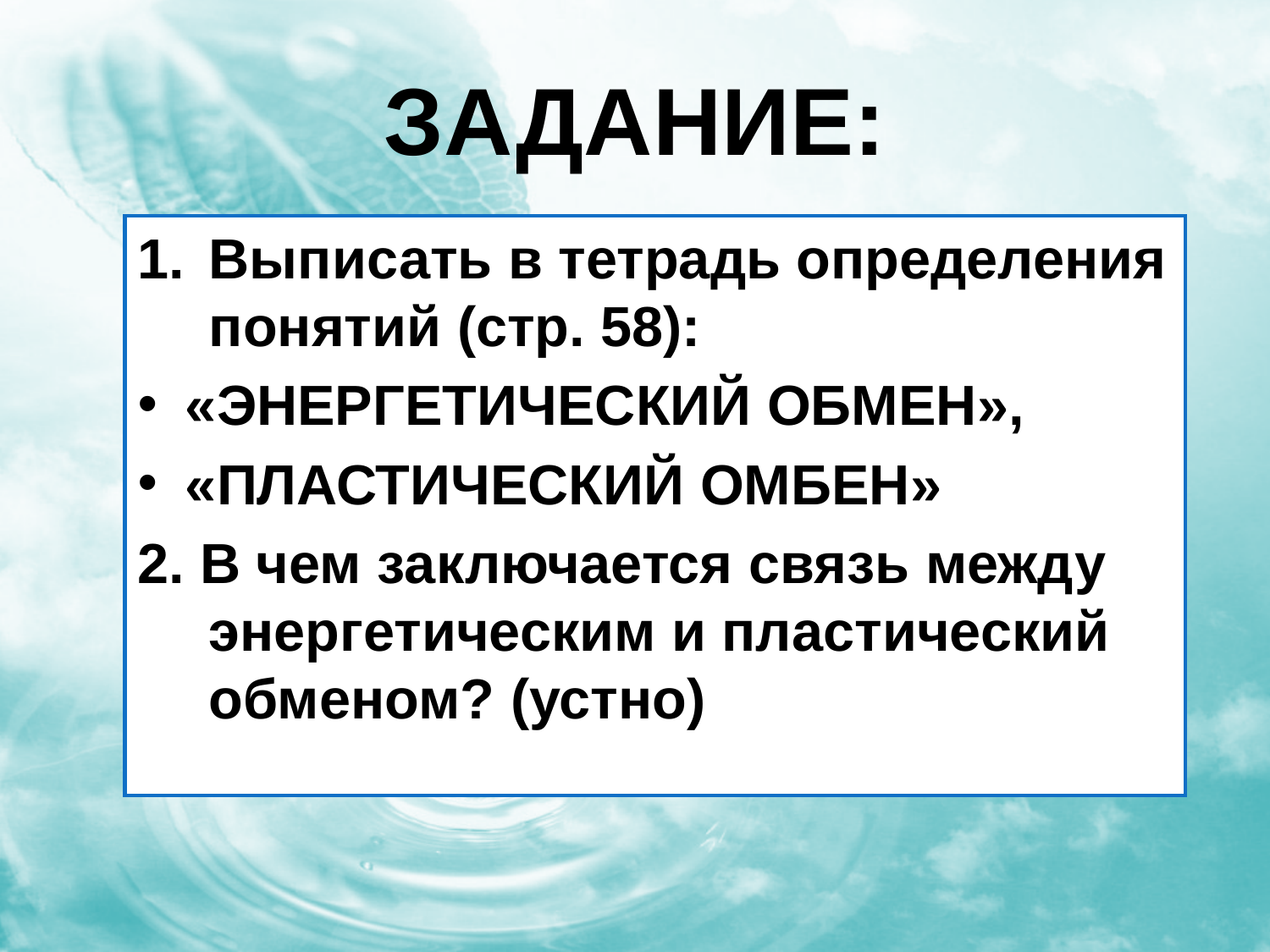

# Задание:
Выписать в тетрадь определения понятий (стр. 58):
«ЭНЕРГЕТИЧЕСКИЙ ОБМЕН»,
«ПЛАСТИЧЕСКИЙ ОМБЕН»
2. В чем заключается связь между энергетическим и пластический обменом? (устно)